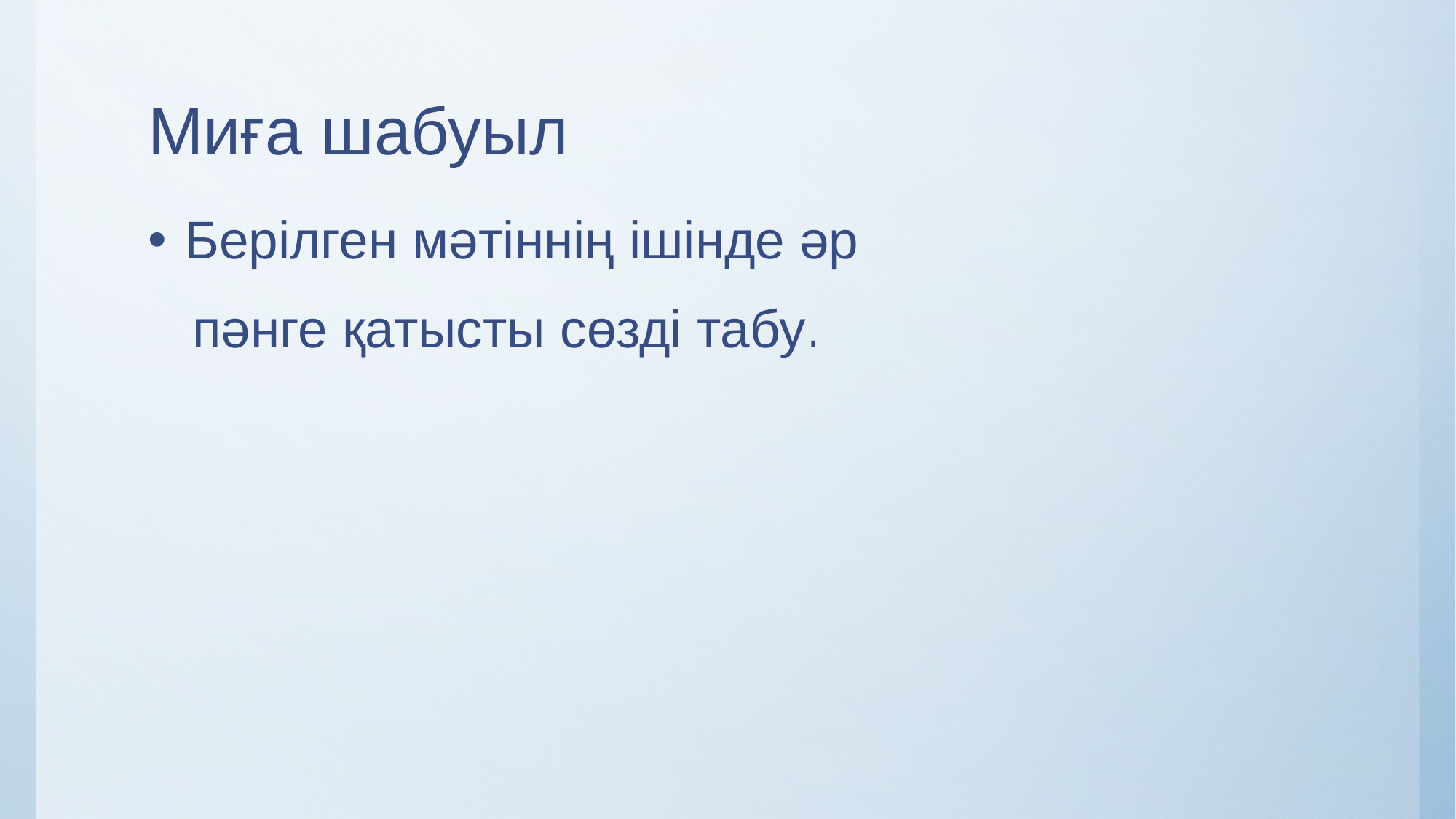

# Миға шабуыл
Берілген мәтіннің ішінде әр
   пәнге қатысты сөзді табу.